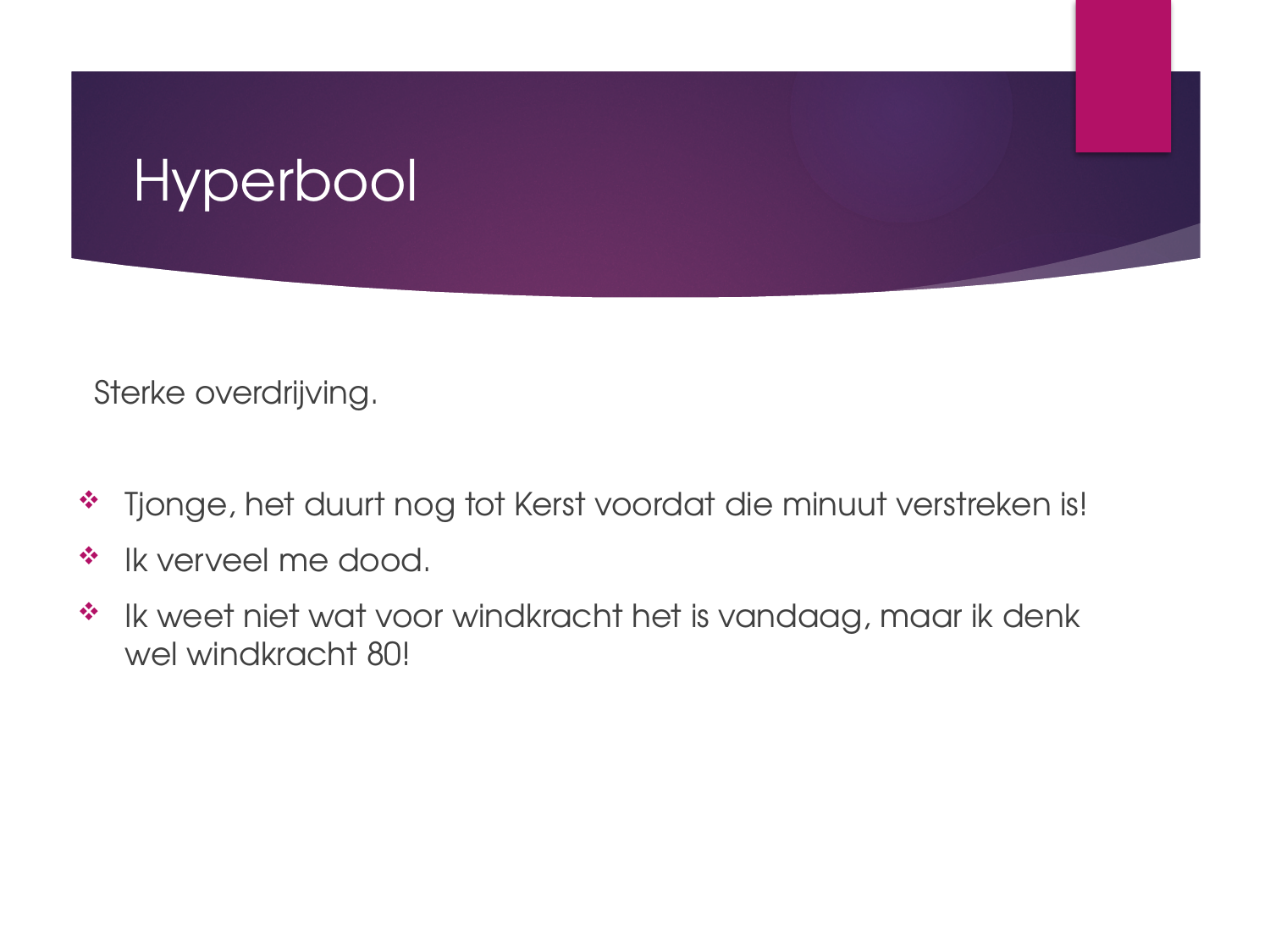

# Hyperbool
Sterke overdrijving.

Tjonge, het duurt nog tot Kerst voordat die minuut verstreken is!
Ik verveel me dood.
Ik weet niet wat voor windkracht het is vandaag, maar ik denk wel windkracht 80!